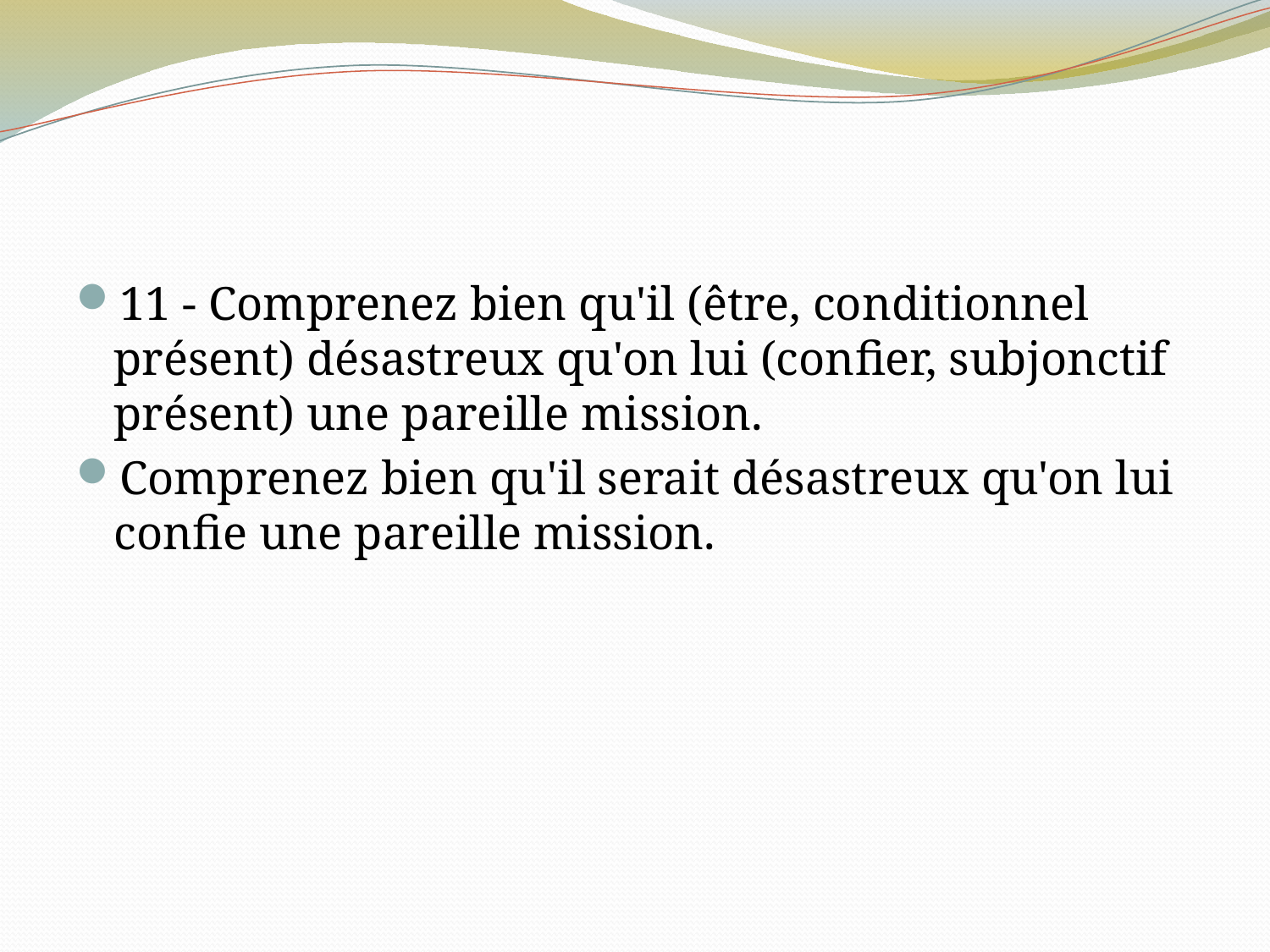

#
11 - Comprenez bien qu'il (être, conditionnel présent) désastreux qu'on lui (confier, subjonctif présent) une pareille mission.
Comprenez bien qu'il serait désastreux qu'on lui confie une pareille mission.